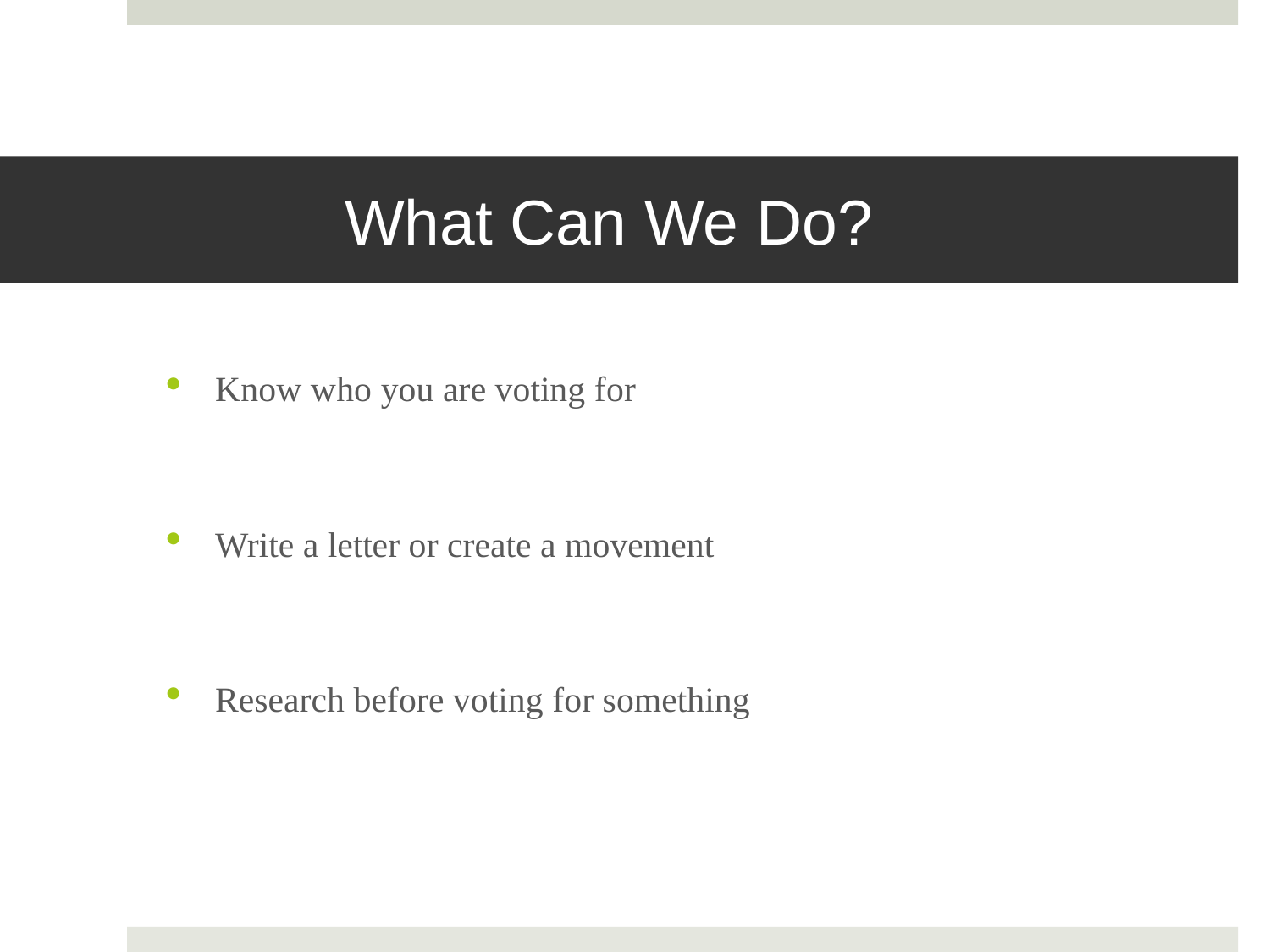

# What Can We Do?
Know who you are voting for

Write a letter or create a movement

Research before voting for something